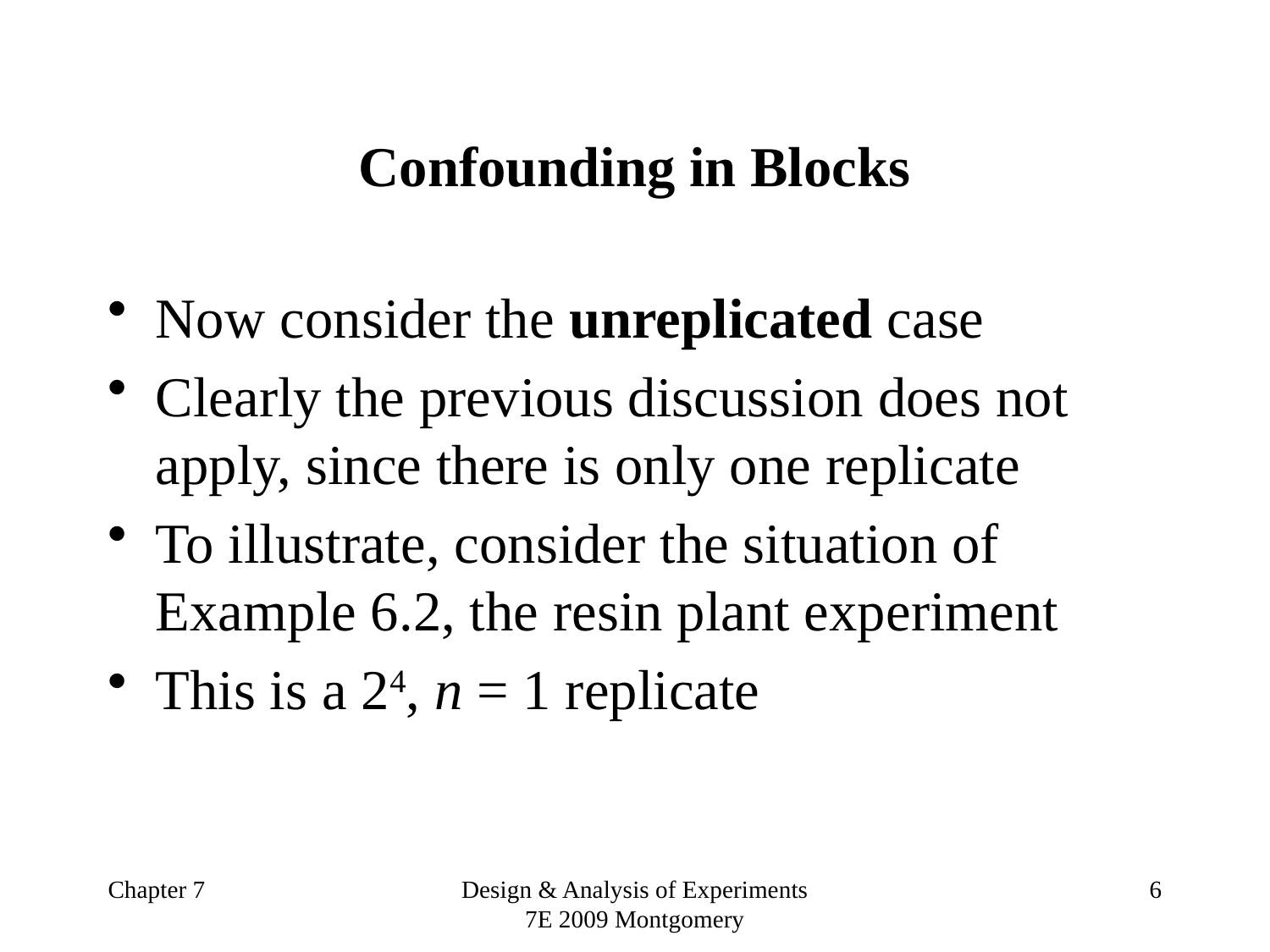

# Confounding in Blocks
Now consider the unreplicated case
Clearly the previous discussion does not apply, since there is only one replicate
To illustrate, consider the situation of Example 6.2, the resin plant experiment
This is a 24, n = 1 replicate
Chapter 7
Design & Analysis of Experiments 7E 2009 Montgomery
6